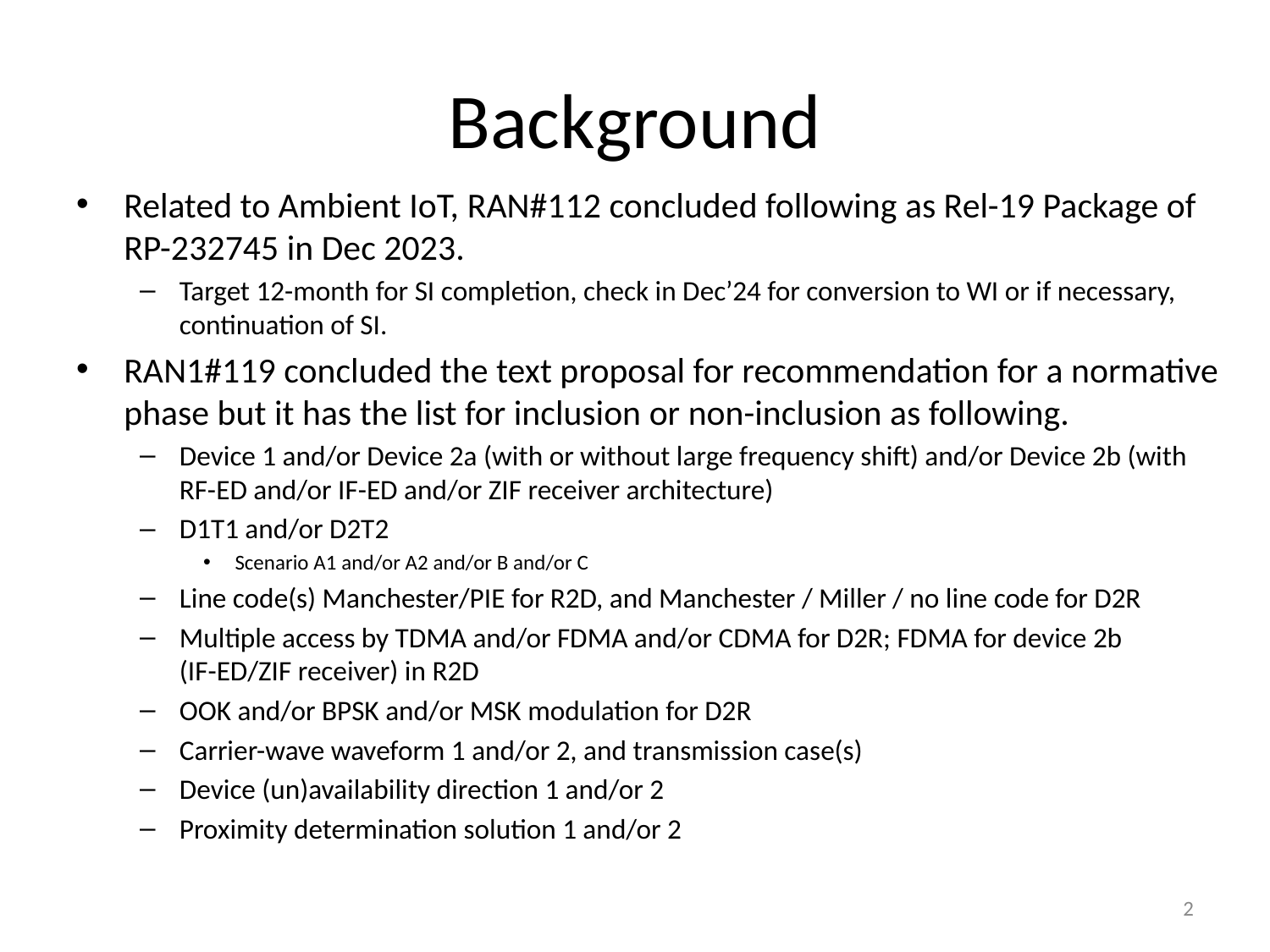

# Background
Related to Ambient IoT, RAN#112 concluded following as Rel-19 Package of RP-232745 in Dec 2023.
Target 12-month for SI completion, check in Dec’24 for conversion to WI or if necessary, continuation of SI.
RAN1#119 concluded the text proposal for recommendation for a normative phase but it has the list for inclusion or non-inclusion as following.
Device 1 and/or Device 2a (with or without large frequency shift) and/or Device 2b (with RF-ED and/or IF-ED and/or ZIF receiver architecture)
D1T1 and/or D2T2
Scenario A1 and/or A2 and/or B and/or C
Line code(s) Manchester/PIE for R2D, and Manchester / Miller / no line code for D2R
Multiple access by TDMA and/or FDMA and/or CDMA for D2R; FDMA for device 2b (IF-ED/ZIF receiver) in R2D
OOK and/or BPSK and/or MSK modulation for D2R
Carrier-wave waveform 1 and/or 2, and transmission case(s)
Device (un)availability direction 1 and/or 2
Proximity determination solution 1 and/or 2

2